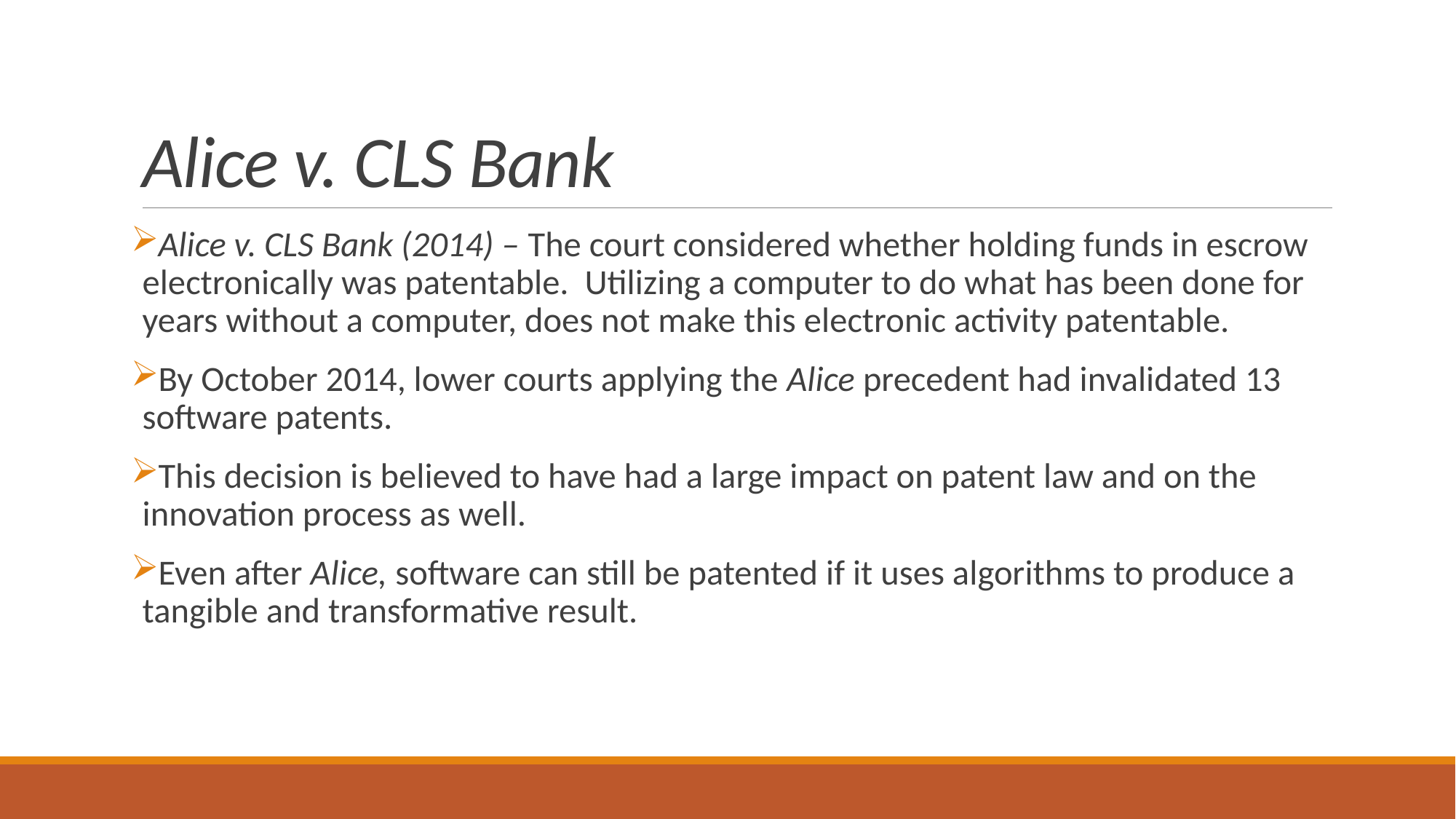

# Alice v. CLS Bank
Alice v. CLS Bank (2014) – The court considered whether holding funds in escrow electronically was patentable.  Utilizing a computer to do what has been done for years without a computer, does not make this electronic activity patentable.
By October 2014, lower courts applying the Alice precedent had invalidated 13 software patents.
This decision is believed to have had a large impact on patent law and on the innovation process as well.
Even after Alice, software can still be patented if it uses algorithms to produce a tangible and transformative result.